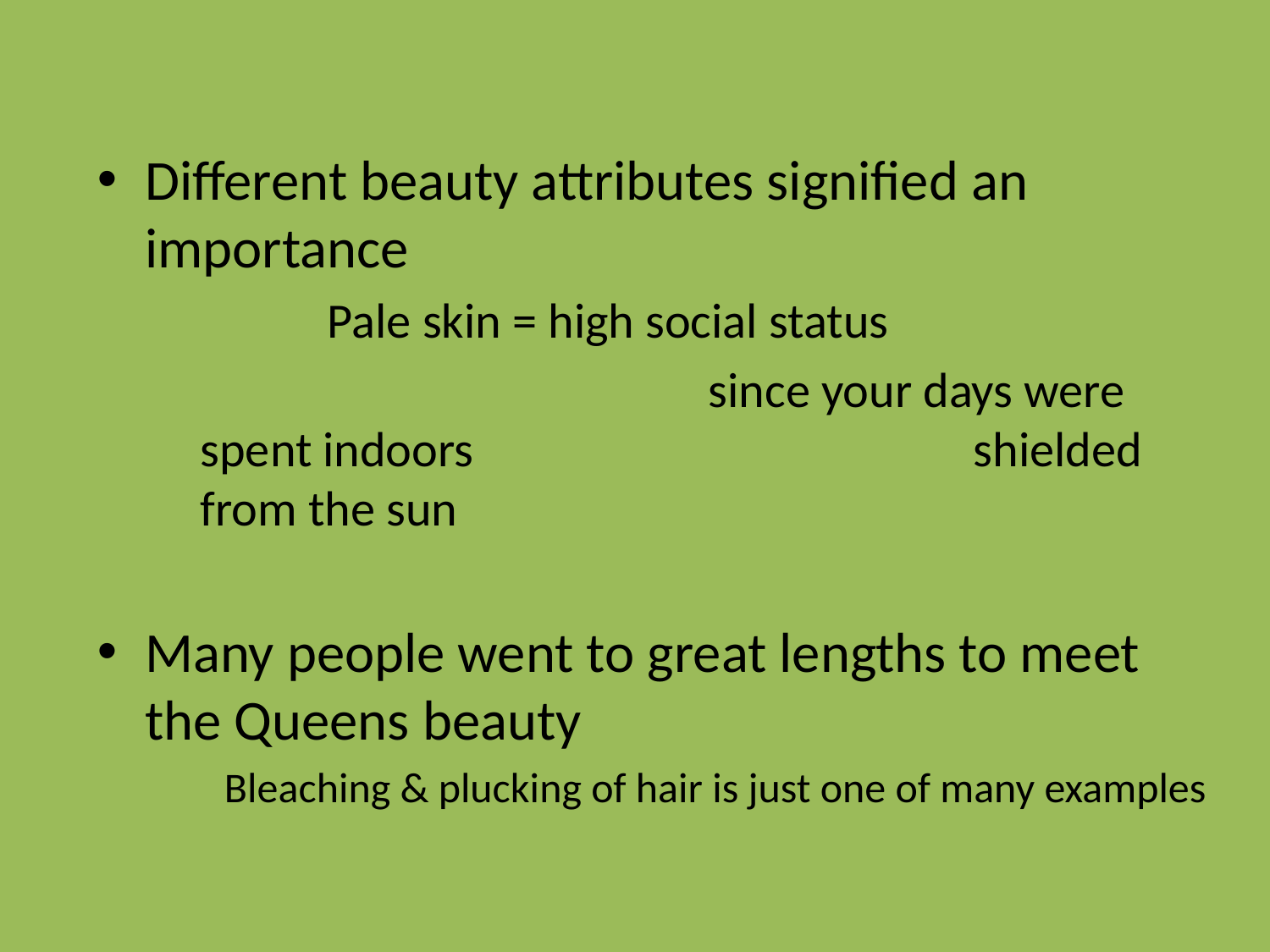

Different beauty attributes signified an importance
		Pale skin = high social status
					since your days were spent indoors 				 shielded from the sun

Many people went to great lengths to meet the Queens beauty
Bleaching & plucking of hair is just one of many examples